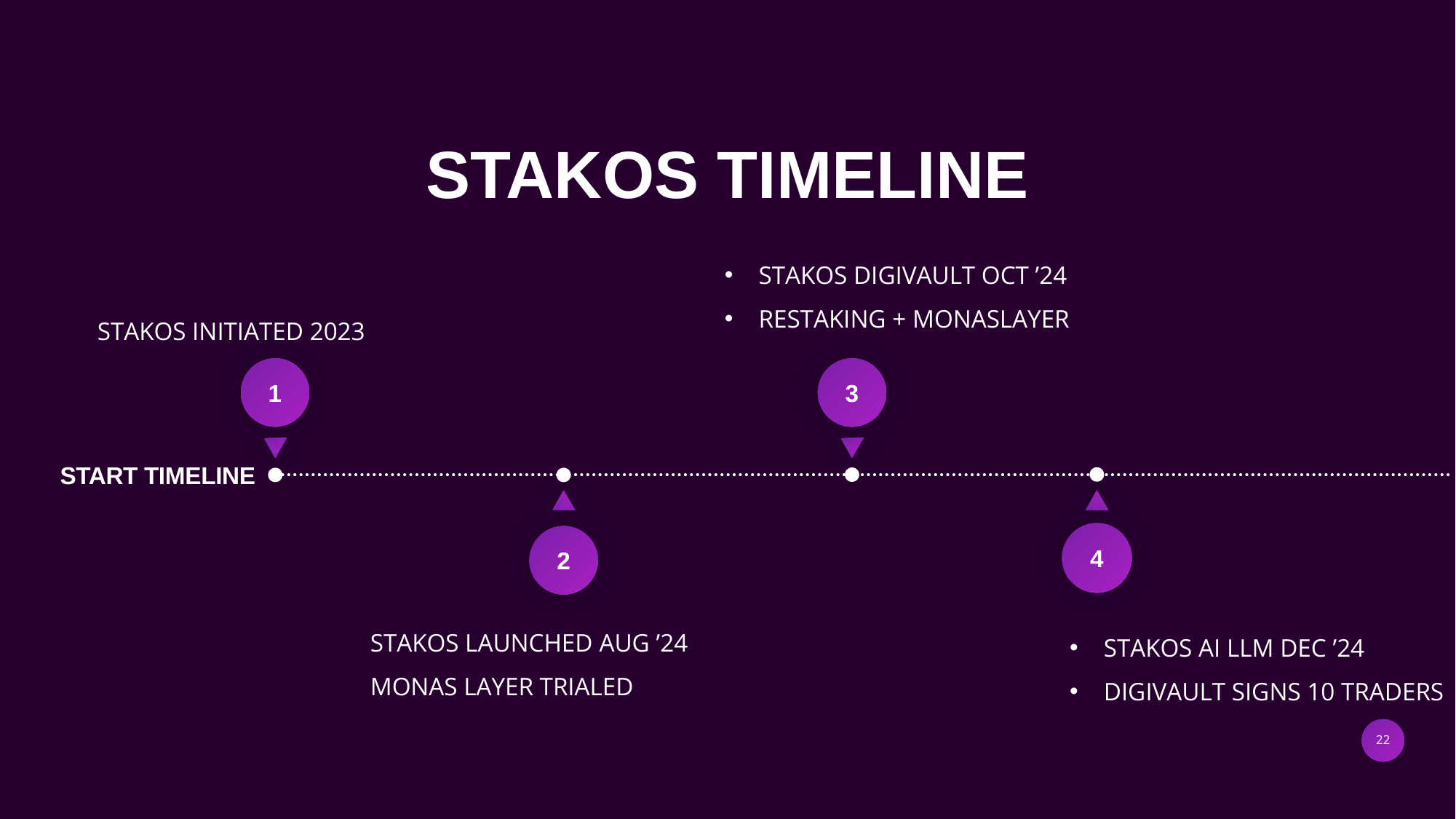

STAKOS TIMELINE
STAKOS DIGIVAULT OCT ’24
RESTAKING + MONASLAYER
STAKOS INITIATED 2023
1
3

START TIMELINE

4
2
STAKOS LAUNCHED AUG ’24
MONAS LAYER TRIALED
STAKOS AI LLM DEC ’24
DIGIVAULT SIGNS 10 TRADERS